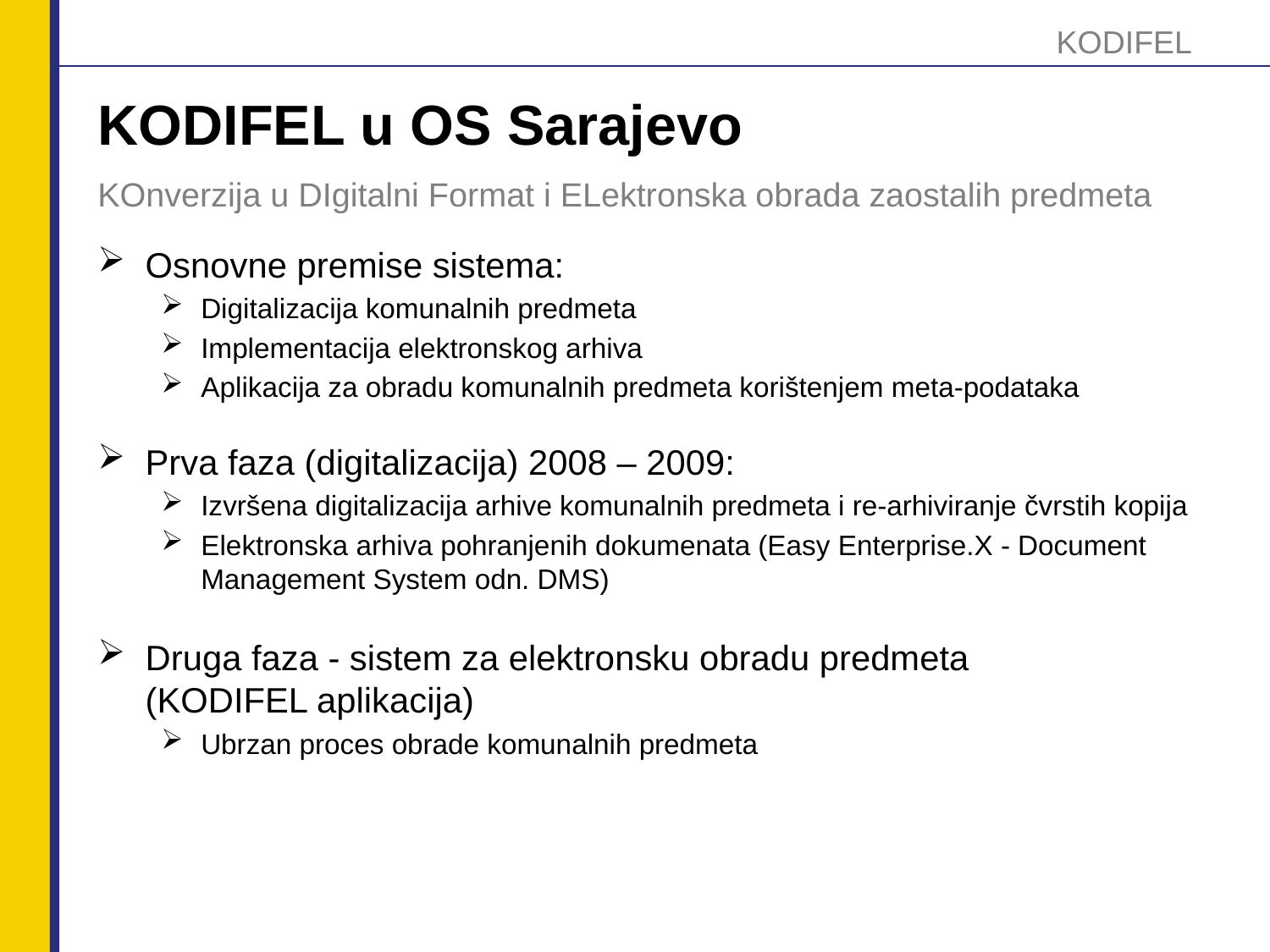

KODIFEL
# KODIFEL u OS Sarajevo KOnverzija u DIgitalni Format i ELektronska obrada zaostalih predmeta
Osnovne premise sistema:
Digitalizacija komunalnih predmeta
Implementacija elektronskog arhiva
Aplikacija za obradu komunalnih predmeta korištenjem meta-podataka

Prva faza (digitalizacija) 2008 – 2009:
Izvršena digitalizacija arhive komunalnih predmeta i re-arhiviranje čvrstih kopija
Elektronska arhiva pohranjenih dokumenata (Easy Enterprise.X - Document Management System odn. DMS)
Druga faza - sistem za elektronsku obradu predmeta
(KODIFEL aplikacija)
Ubrzan proces obrade komunalnih predmeta